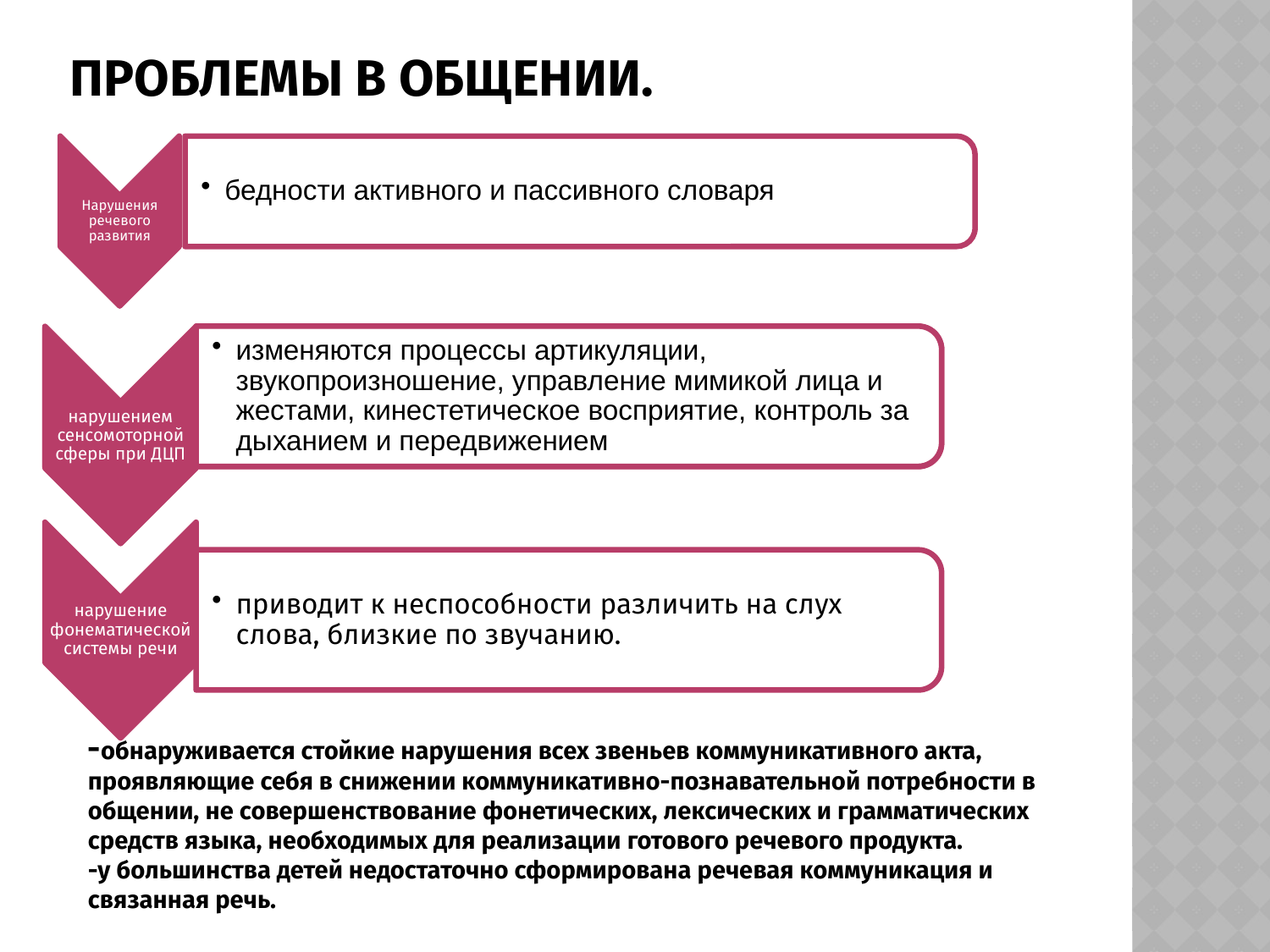

# Проблемы в общении.
Нарушения речевого развития
бедности активного и пассивного словаря

нарушением сенсомоторной сферы при ДЦП
изменяются процессы артикуляции, звукопроизношение, управление мимикой лица и жестами, кинестетическое восприятие, контроль за дыханием и передвижением
нарушение фонематической системы речи
приводит к неспособности различить на слух слова, близкие по звучанию.
-обнаруживается стойкие нарушения всех звеньев коммуникативного акта, проявляющие себя в снижении коммуникативно-познавательной потребности в общении, не совершенствование фонетических, лексических и грамматических средств языка, необходимых для реализации готового речевого продукта.
-у большинства детей недостаточно сформирована речевая коммуникация и связанная речь.